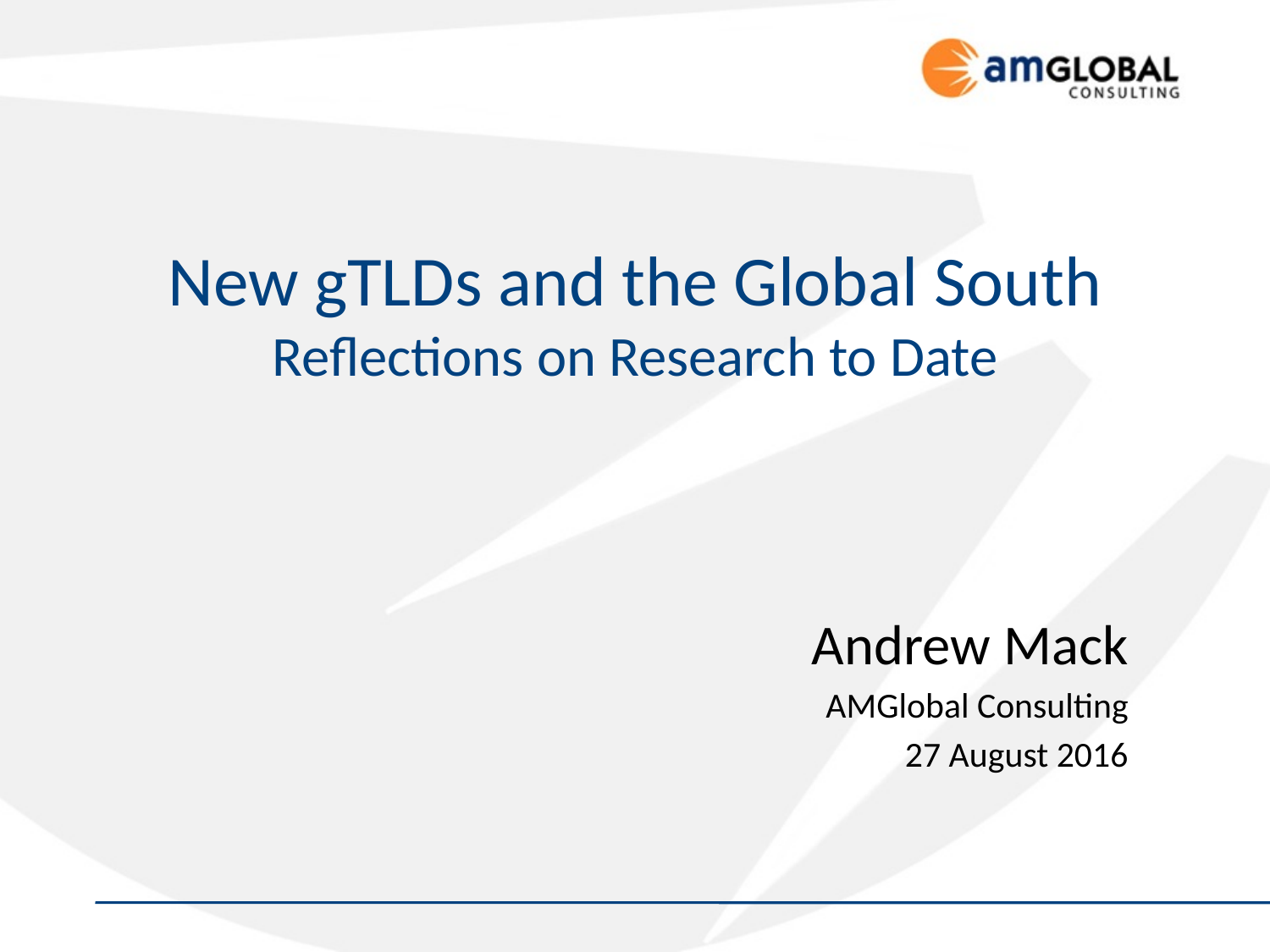

# New gTLDs and the Global South Reflections on Research to Date

Andrew Mack
AMGlobal Consulting
27 August 2016